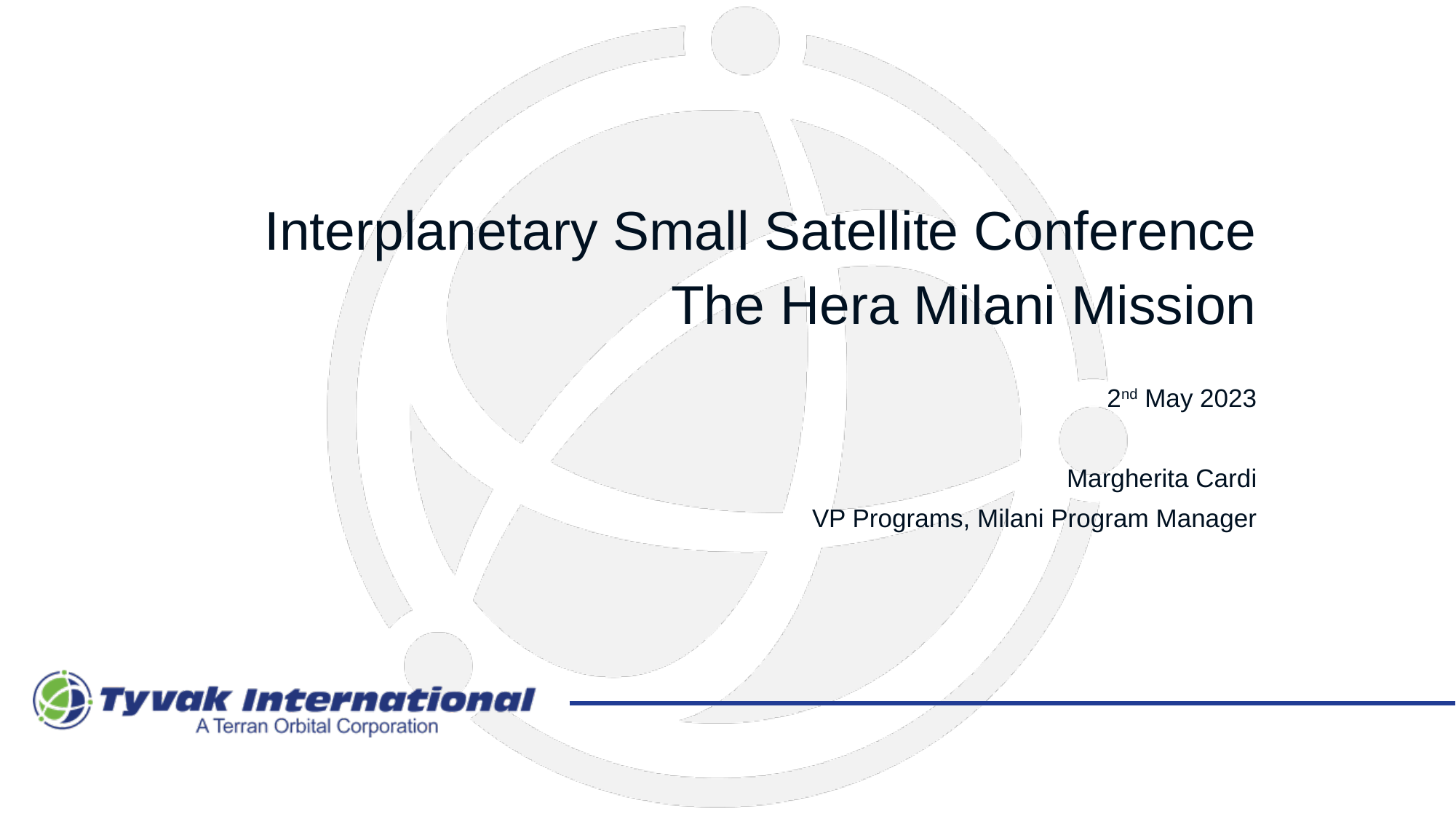

Interplanetary Small Satellite Conference
The Hera Milani Mission
2nd May 2023

Margherita Cardi
VP Programs, Milani Program Manager